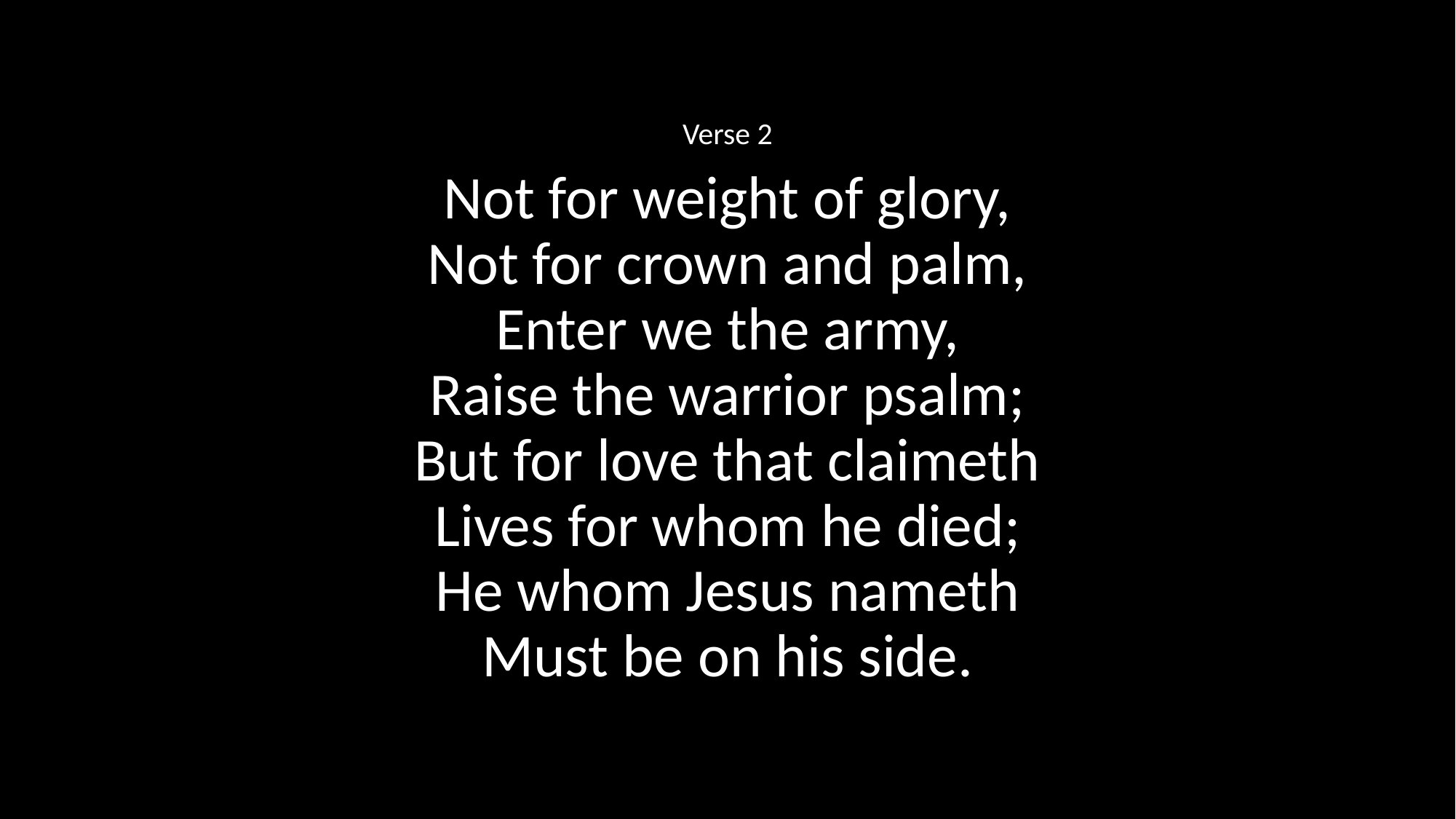

Verse 2
Not for weight of glory,
Not for crown and palm,
Enter we the army,
Raise the warrior psalm;
But for love that claimeth
Lives for whom he died;
He whom Jesus nameth
Must be on his side.